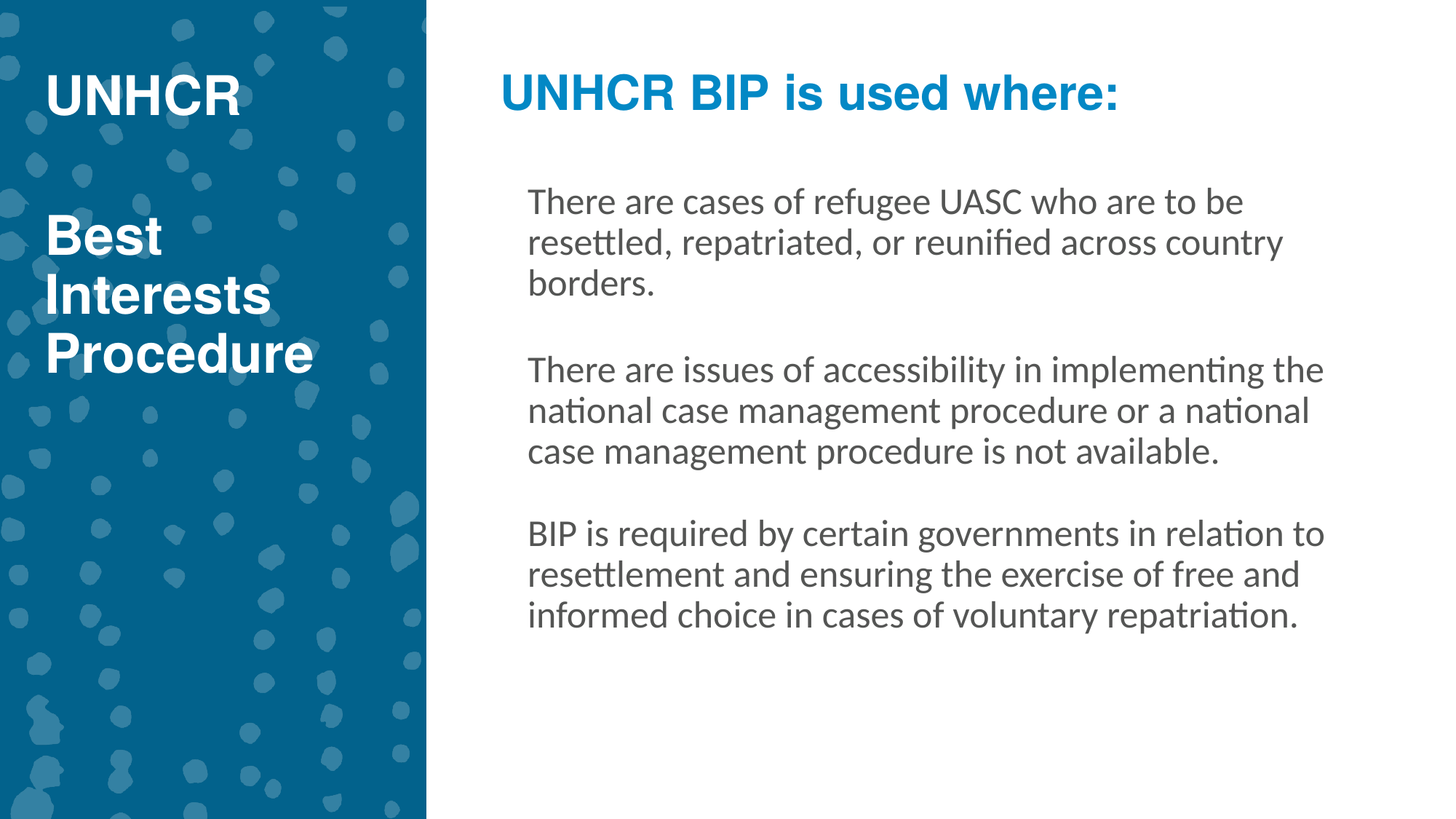

UNHCR
Best Interests Procedure
UNHCR BIP is used where:
There are cases of refugee UASC who are to be resettled, repatriated, or reunified across country borders.
There are issues of accessibility in implementing the national case management procedure or a national case management procedure is not available.
BIP is required by certain governments in relation to resettlement and ensuring the exercise of free and informed choice in cases of voluntary repatriation.